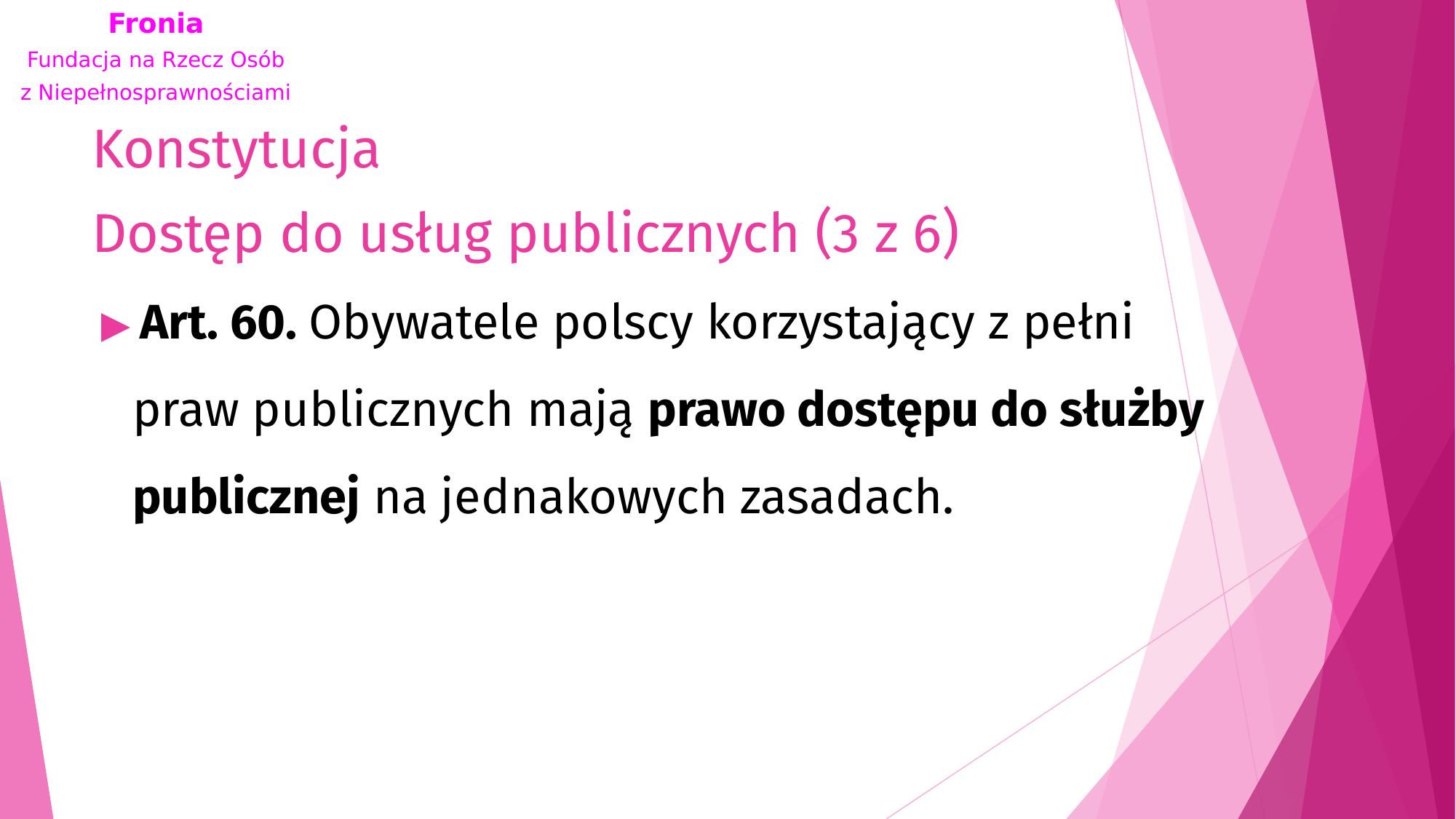

# Konstytucja Dostęp do usług publicznych (3 z 6)
Art. 60. Obywatele polscy korzystający z pełni praw publicznych mają prawo dostępu do służby publicznej na jednakowych zasadach.